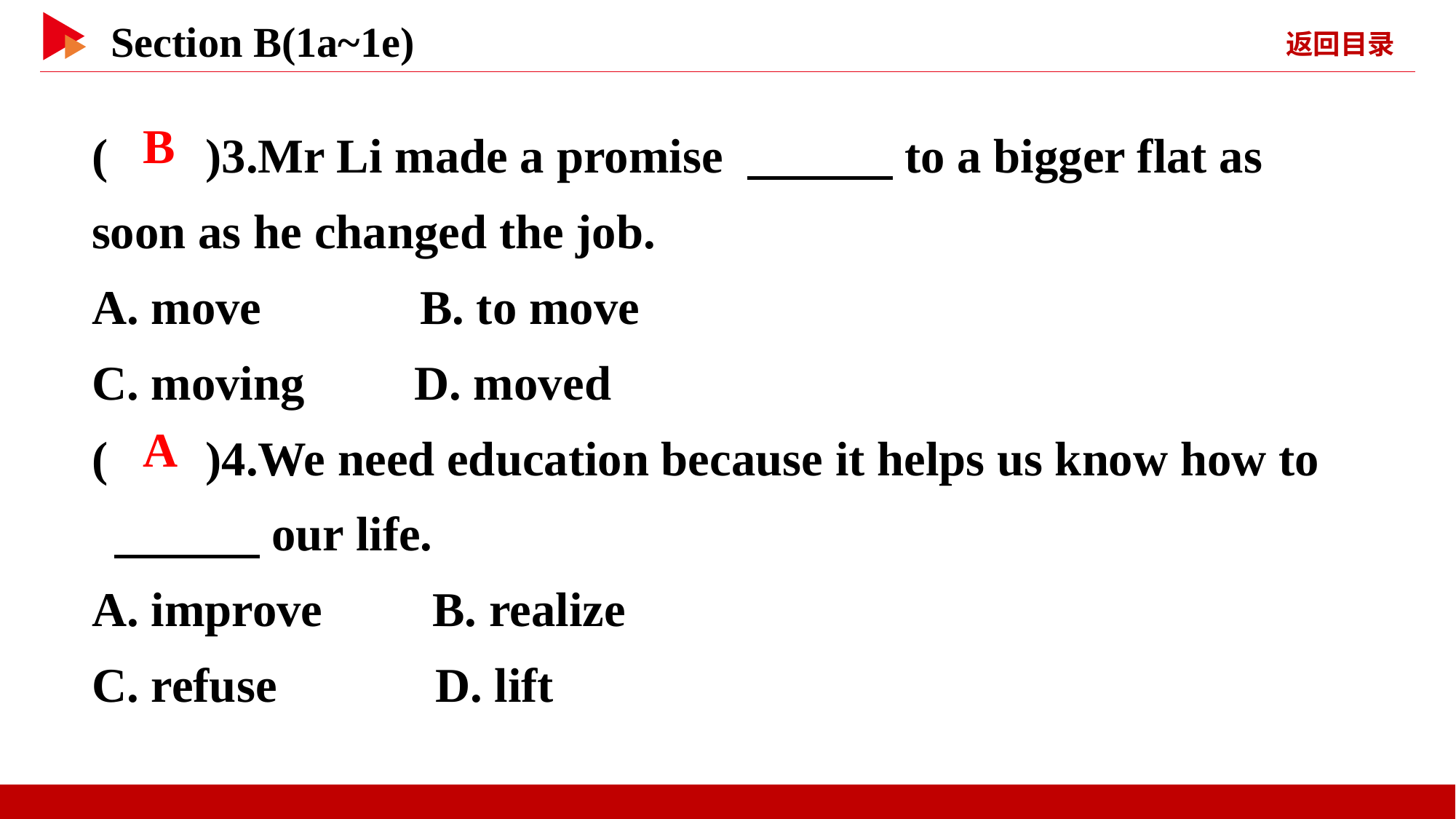

(        )3.Mr Li made a promise 　　　to a bigger flat as soon as he changed the job.
A. move             B. to move
C. moving         D. moved
(        )4.We need education because it helps us know how to
 　　　our life.
A. improve         B. realize
C. refuse             D. lift
   B
   A